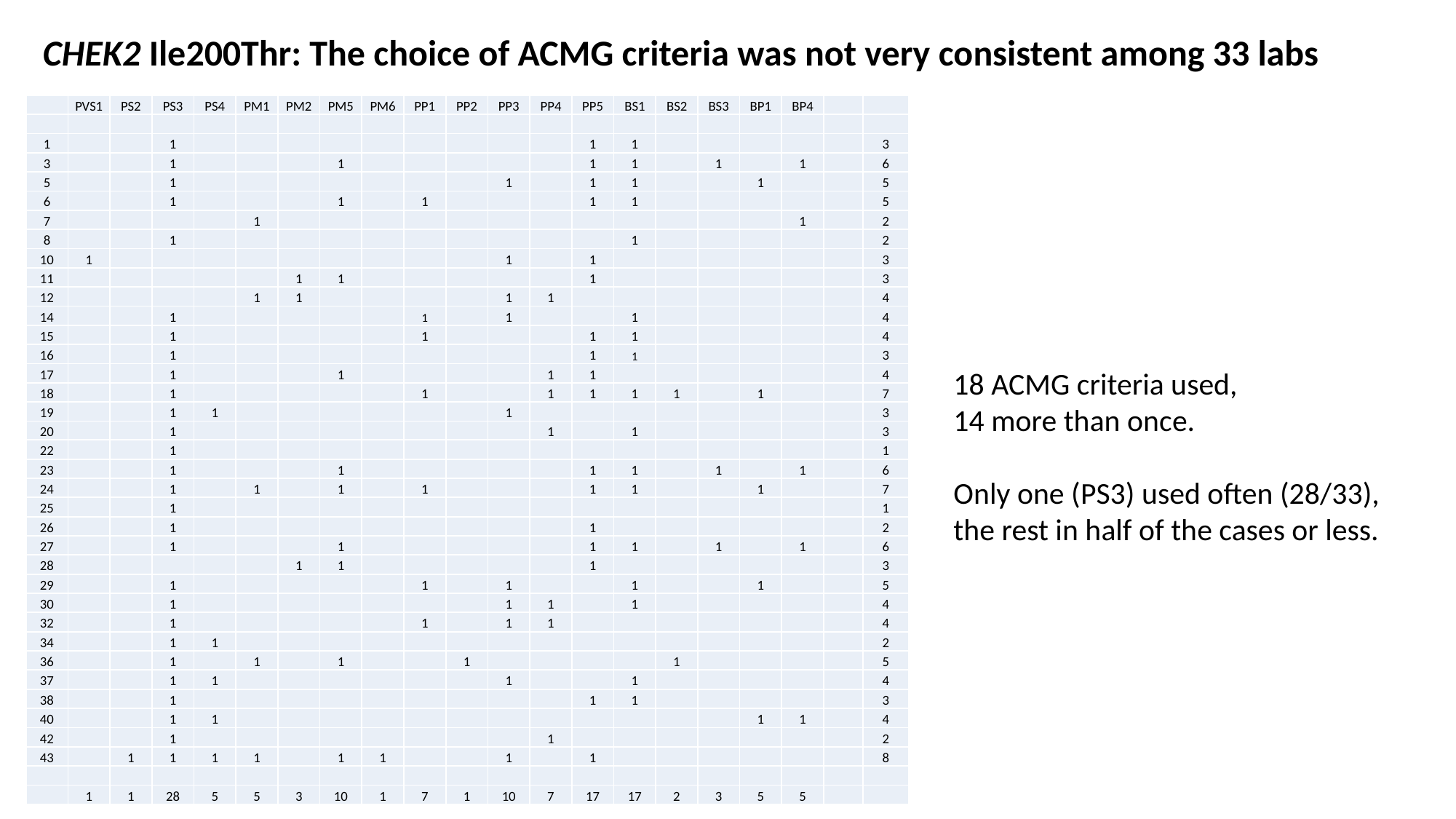

CHEK2 Ile200Thr: The choice of ACMG criteria was not very consistent among 33 labs
|  | PVS1 | PS2 | PS3 | PS4 | PM1 | PM2 | PM5 | PM6 | PP1 | PP2 | PP3 | PP4 | PP5 | BS1 | BS2 | BS3 | BP1 | BP4 |  |  |
| --- | --- | --- | --- | --- | --- | --- | --- | --- | --- | --- | --- | --- | --- | --- | --- | --- | --- | --- | --- | --- |
|  |  |  |  |  |  |  |  |  |  |  |  |  |  |  |  |  |  |  |  |  |
| 1 |  |  | 1 |  |  |  |  |  |  |  |  |  | 1 | 1 |  |  |  |  |  | 3 |
| 3 |  |  | 1 |  |  |  | 1 |  |  |  |  |  | 1 | 1 |  | 1 |  | 1 |  | 6 |
| 5 |  |  | 1 |  |  |  |  |  |  |  | 1 |  | 1 | 1 |  |  | 1 |  |  | 5 |
| 6 |  |  | 1 |  |  |  | 1 |  | 1 |  |  |  | 1 | 1 |  |  |  |  |  | 5 |
| 7 |  |  |  |  | 1 |  |  |  |  |  |  |  |  |  |  |  |  | 1 |  | 2 |
| 8 |  |  | 1 |  |  |  |  |  |  |  |  |  |  | 1 |  |  |  |  |  | 2 |
| 10 | 1 |  |  |  |  |  |  |  |  |  | 1 |  | 1 |  |  |  |  |  |  | 3 |
| 11 |  |  |  |  |  | 1 | 1 |  |  |  |  |  | 1 |  |  |  |  |  |  | 3 |
| 12 |  |  |  |  | 1 | 1 |  |  |  |  | 1 | 1 |  |  |  |  |  |  |  | 4 |
| 14 |  |  | 1 |  |  |  |  |  | 1 |  | 1 |  |  | 1 |  |  |  |  |  | 4 |
| 15 |  |  | 1 |  |  |  |  |  | 1 |  |  |  | 1 | 1 |  |  |  |  |  | 4 |
| 16 |  |  | 1 |  |  |  |  |  |  |  |  |  | 1 | 1 |  |  |  |  |  | 3 |
| 17 |  |  | 1 |  |  |  | 1 |  |  |  |  | 1 | 1 |  |  |  |  |  |  | 4 |
| 18 |  |  | 1 |  |  |  |  |  | 1 |  |  | 1 | 1 | 1 | 1 |  | 1 |  |  | 7 |
| 19 |  |  | 1 | 1 |  |  |  |  |  |  | 1 |  |  |  |  |  |  |  |  | 3 |
| 20 |  |  | 1 |  |  |  |  |  |  |  |  | 1 |  | 1 |  |  |  |  |  | 3 |
| 22 |  |  | 1 |  |  |  |  |  |  |  |  |  |  |  |  |  |  |  |  | 1 |
| 23 |  |  | 1 |  |  |  | 1 |  |  |  |  |  | 1 | 1 |  | 1 |  | 1 |  | 6 |
| 24 |  |  | 1 |  | 1 |  | 1 |  | 1 |  |  |  | 1 | 1 |  |  | 1 |  |  | 7 |
| 25 |  |  | 1 |  |  |  |  |  |  |  |  |  |  |  |  |  |  |  |  | 1 |
| 26 |  |  | 1 |  |  |  |  |  |  |  |  |  | 1 |  |  |  |  |  |  | 2 |
| 27 |  |  | 1 |  |  |  | 1 |  |  |  |  |  | 1 | 1 |  | 1 |  | 1 |  | 6 |
| 28 |  |  |  |  |  | 1 | 1 |  |  |  |  |  | 1 |  |  |  |  |  |  | 3 |
| 29 |  |  | 1 |  |  |  |  |  | 1 |  | 1 |  |  | 1 |  |  | 1 |  |  | 5 |
| 30 |  |  | 1 |  |  |  |  |  |  |  | 1 | 1 |  | 1 |  |  |  |  |  | 4 |
| 32 |  |  | 1 |  |  |  |  |  | 1 |  | 1 | 1 |  |  |  |  |  |  |  | 4 |
| 34 |  |  | 1 | 1 |  |  |  |  |  |  |  |  |  |  |  |  |  |  |  | 2 |
| 36 |  |  | 1 |  | 1 |  | 1 |  |  | 1 |  |  |  |  | 1 |  |  |  |  | 5 |
| 37 |  |  | 1 | 1 |  |  |  |  |  |  | 1 |  |  | 1 |  |  |  |  |  | 4 |
| 38 |  |  | 1 |  |  |  |  |  |  |  |  |  | 1 | 1 |  |  |  |  |  | 3 |
| 40 |  |  | 1 | 1 |  |  |  |  |  |  |  |  |  |  |  |  | 1 | 1 |  | 4 |
| 42 |  |  | 1 |  |  |  |  |  |  |  |  | 1 |  |  |  |  |  |  |  | 2 |
| 43 |  | 1 | 1 | 1 | 1 |  | 1 | 1 |  |  | 1 |  | 1 |  |  |  |  |  |  | 8 |
|  |  |  |  |  |  |  |  |  |  |  |  |  |  |  |  |  |  |  |  |  |
|  | 1 | 1 | 28 | 5 | 5 | 3 | 10 | 1 | 7 | 1 | 10 | 7 | 17 | 17 | 2 | 3 | 5 | 5 |  |  |
18 ACMG criteria used,
14 more than once.

Only one (PS3) used often (28/33),
the rest in half of the cases or less.